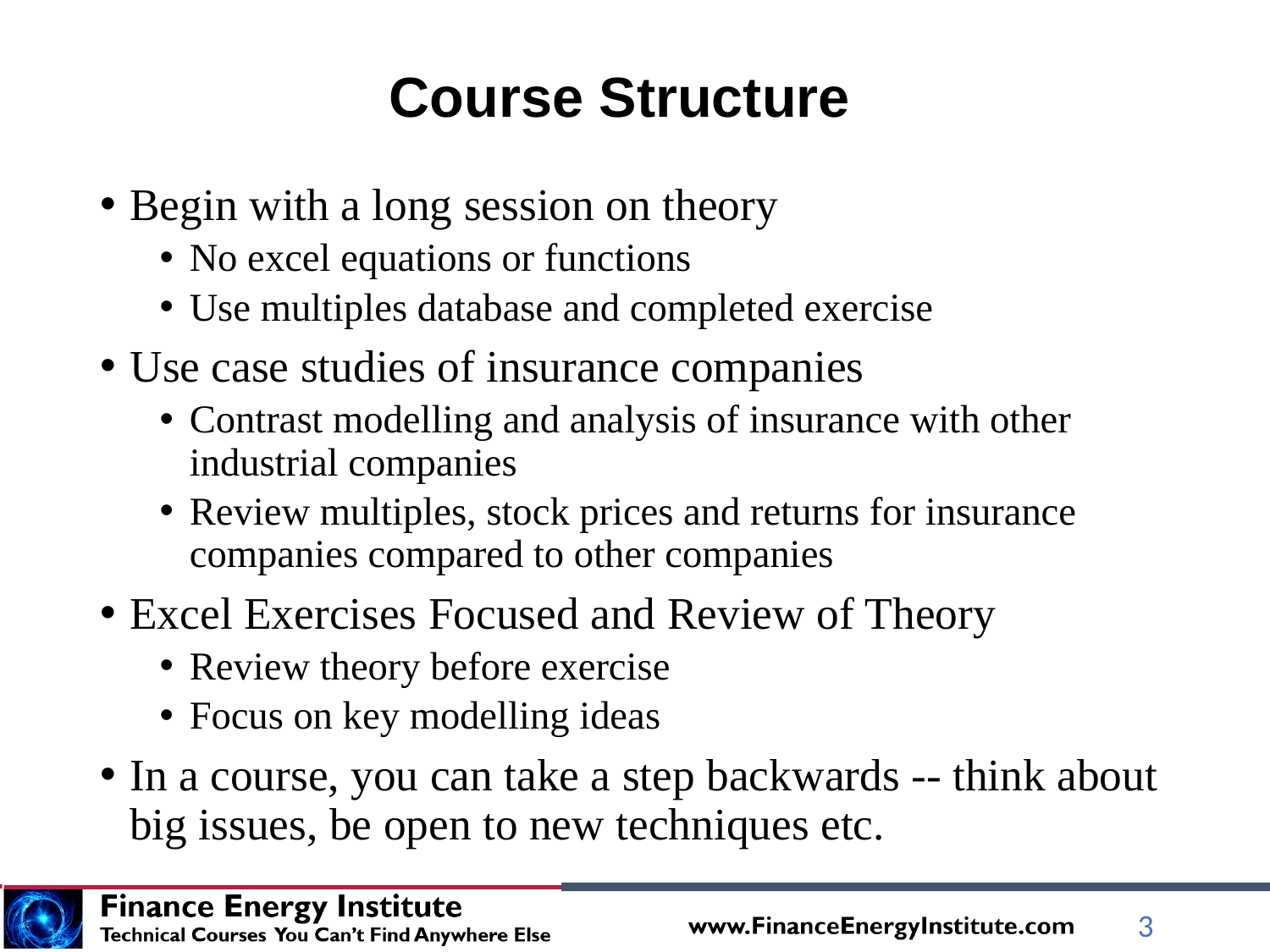

# Course Structure
Begin with a long session on theory
No excel equations or functions
Use multiples database and completed exercise
Use case studies of insurance companies
Contrast modelling and analysis of insurance with other industrial companies
Review multiples, stock prices and returns for insurance companies compared to other companies
Excel Exercises Focused and Review of Theory
Review theory before exercise
Focus on key modelling ideas
In a course, you can take a step backwards -- think about big issues, be open to new techniques etc.

3